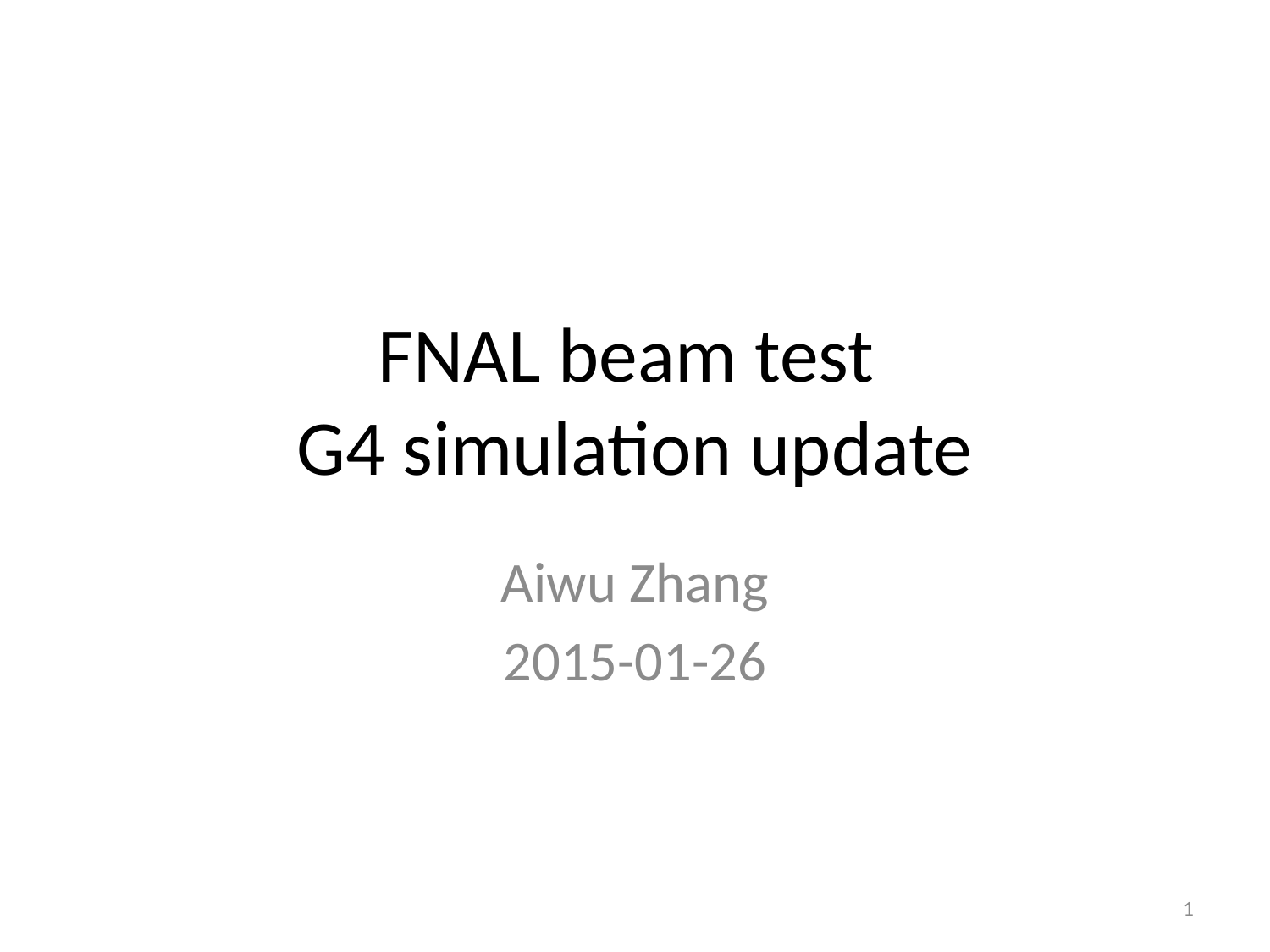

# FNAL beam test G4 simulation update
Aiwu Zhang
2015-01-26
1